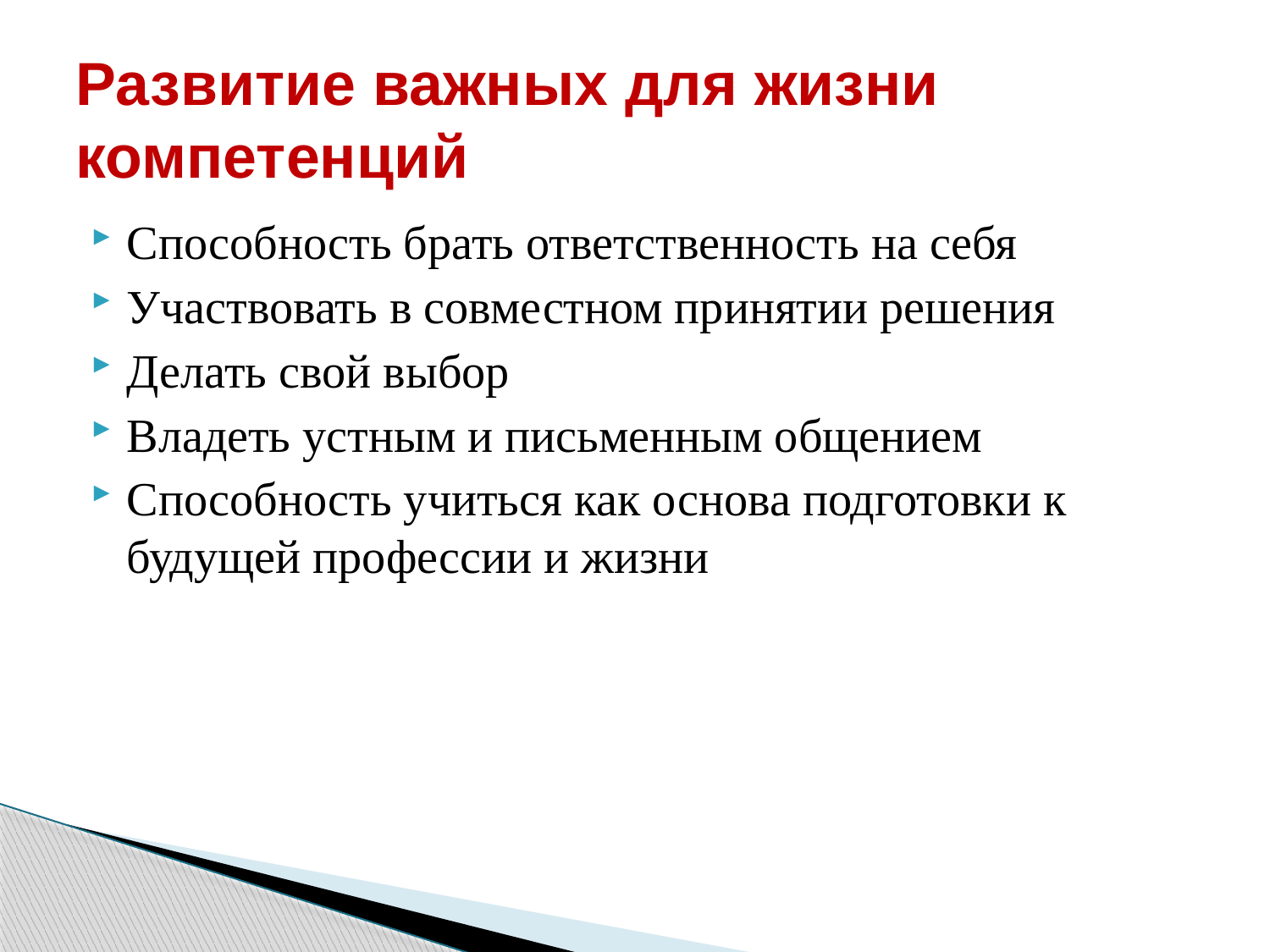

# Развитие важных для жизни компетенций
Способность брать ответственность на себя
Участвовать в совместном принятии решения
Делать свой выбор
Владеть устным и письменным общением
Способность учиться как основа подготовки к будущей профессии и жизни